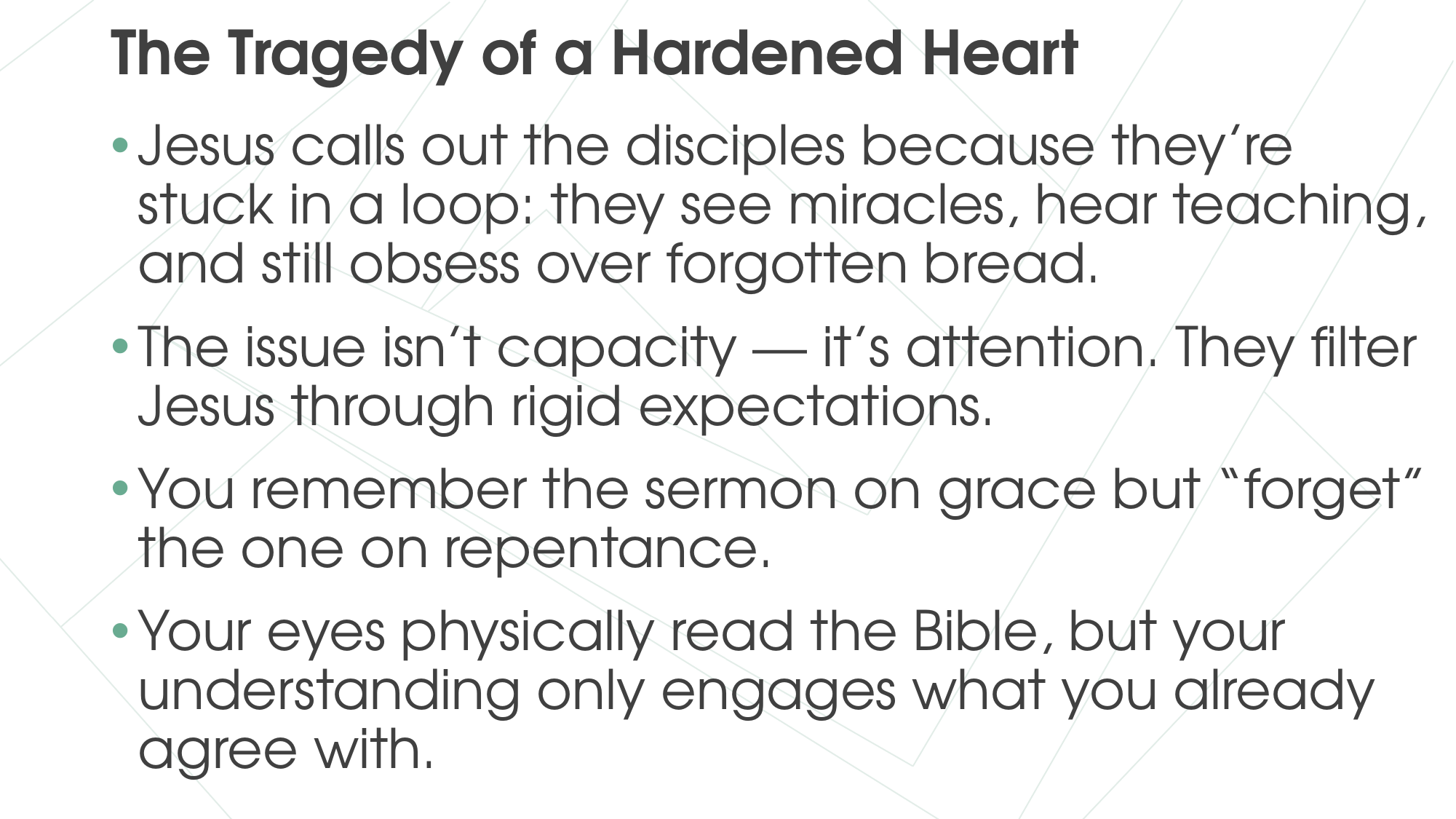

# The Tragedy of a Hardened Heart
Jesus calls out the disciples because they’re stuck in a loop: they see miracles, hear teaching, and still obsess over forgotten bread.
The issue isn’t capacity — it’s attention. They filter Jesus through rigid expectations.
You remember the sermon on grace but “forget” the one on repentance.
Your eyes physically read the Bible, but your understanding only engages what you already agree with.